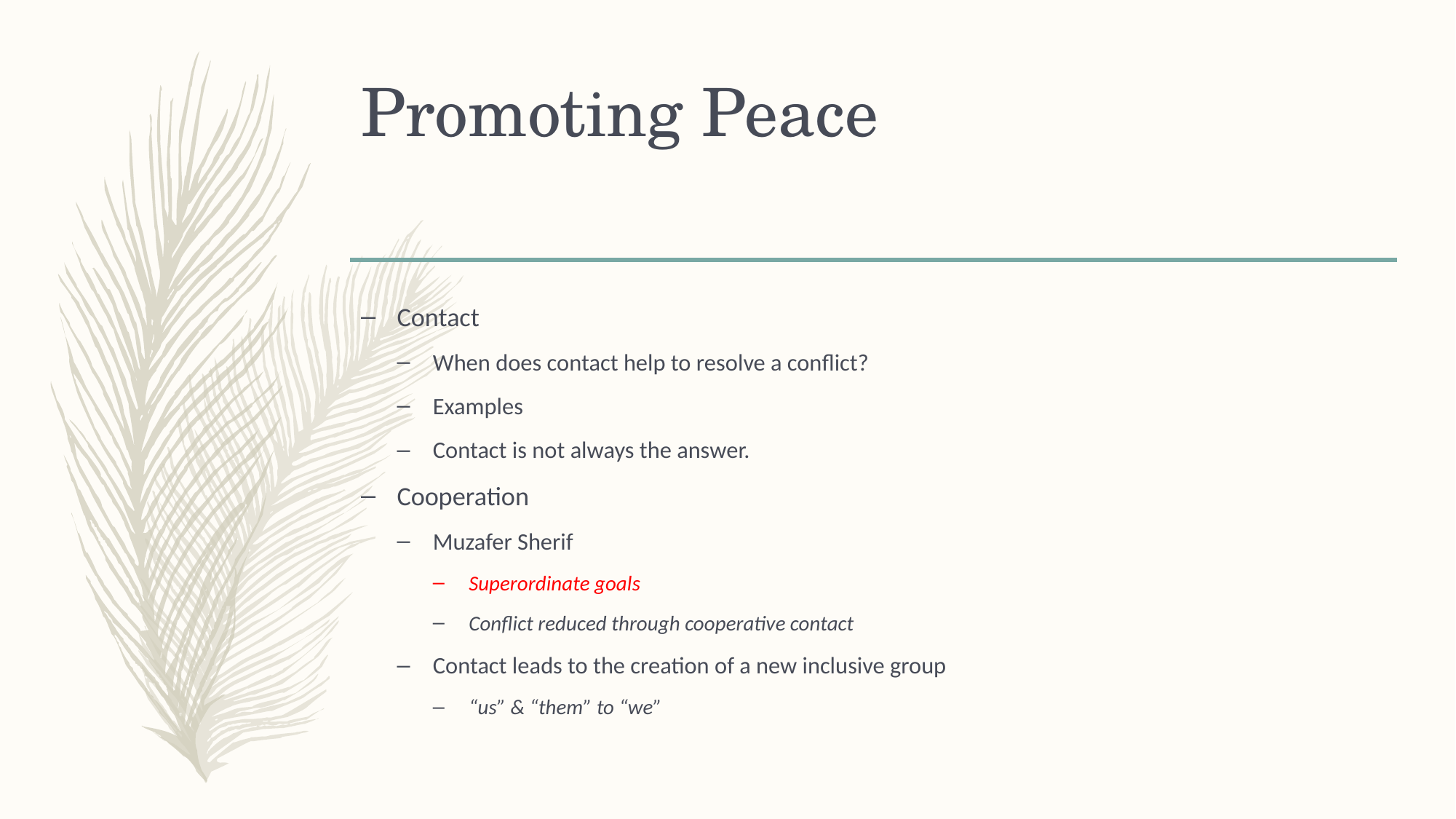

# Promoting Peace
Contact
When does contact help to resolve a conflict?
Examples
Contact is not always the answer.
Cooperation
Muzafer Sherif
Superordinate goals
Conflict reduced through cooperative contact
Contact leads to the creation of a new inclusive group
“us” & “them” to “we”